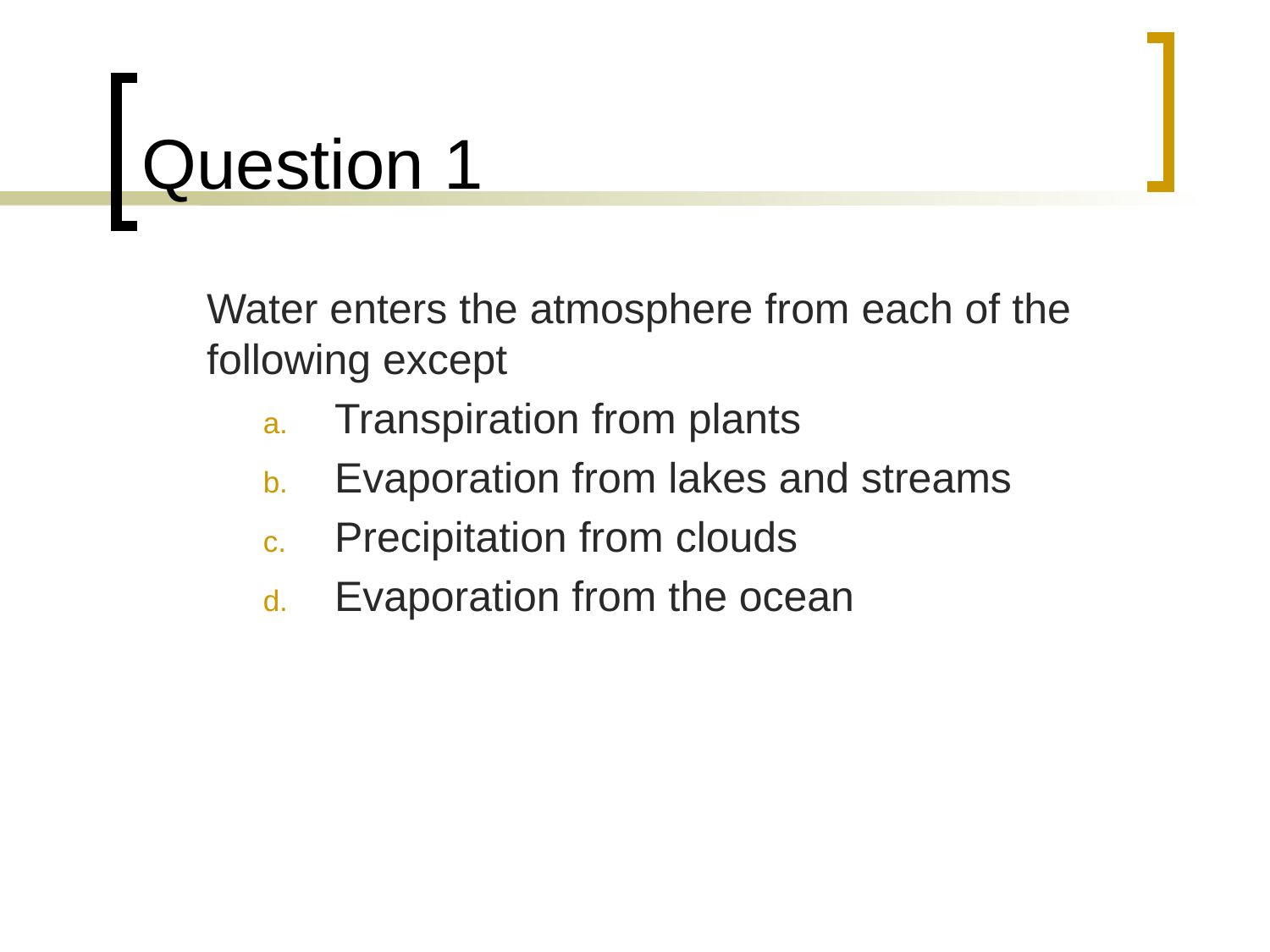

# Question 1
	Water enters the atmosphere from each of the following except
Transpiration from plants
Evaporation from lakes and streams
Precipitation from clouds
Evaporation from the ocean